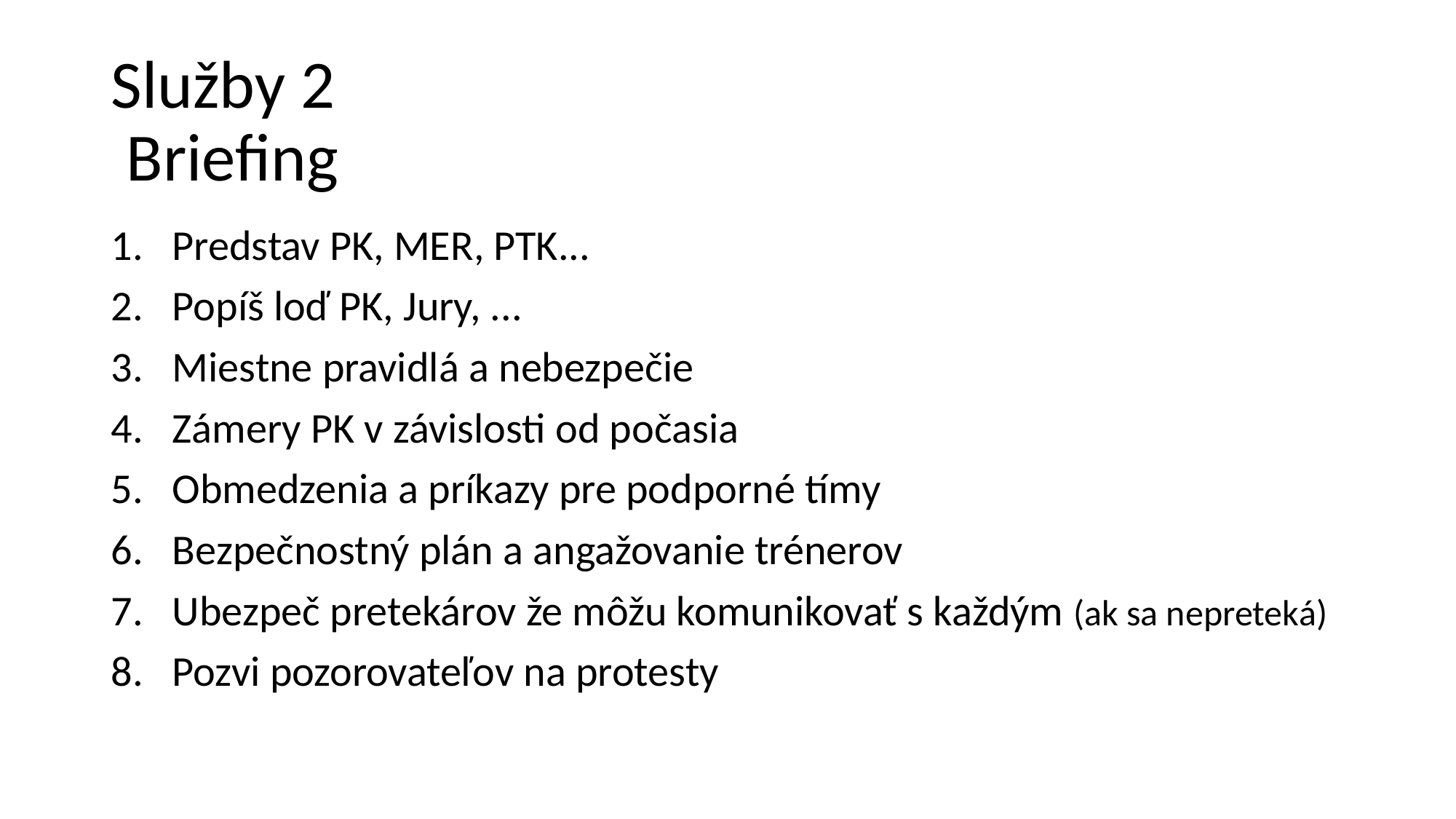

# Služby 2 Briefing
Predstav PK, MER, PTK...
Popíš loď PK, Jury, ...
Miestne pravidlá a nebezpečie
Zámery PK v závislosti od počasia
Obmedzenia a príkazy pre podporné tímy
Bezpečnostný plán a angažovanie trénerov
Ubezpeč pretekárov že môžu komunikovať s každým (ak sa nepreteká)
Pozvi pozorovateľov na protesty